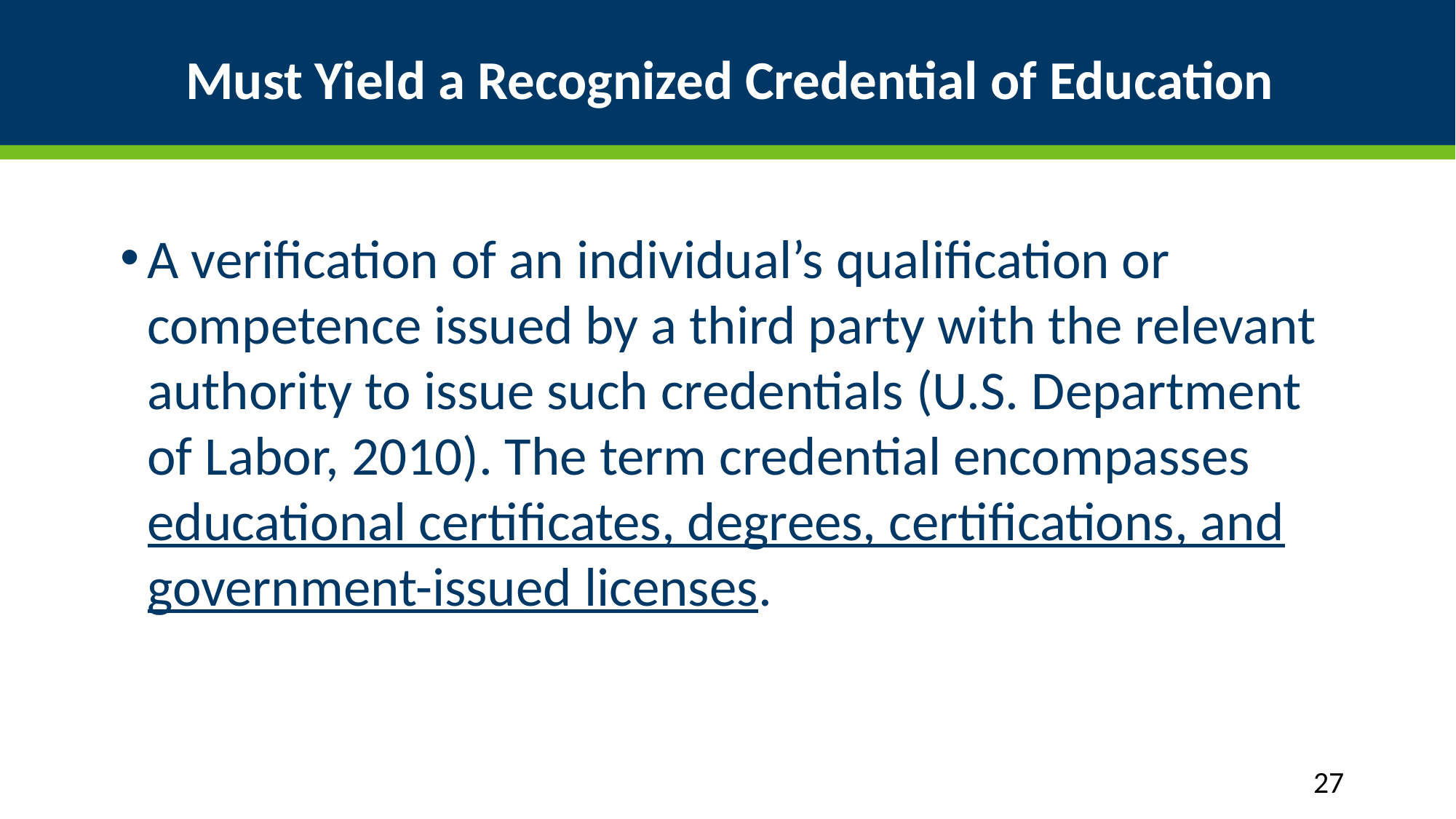

# Must Yield a Recognized Credential of Education
A verification of an individual’s qualification or competence issued by a third party with the relevant authority to issue such credentials (U.S. Department of Labor, 2010). The term credential encompasses educational certificates, degrees, certifications, and government-issued licenses.
27